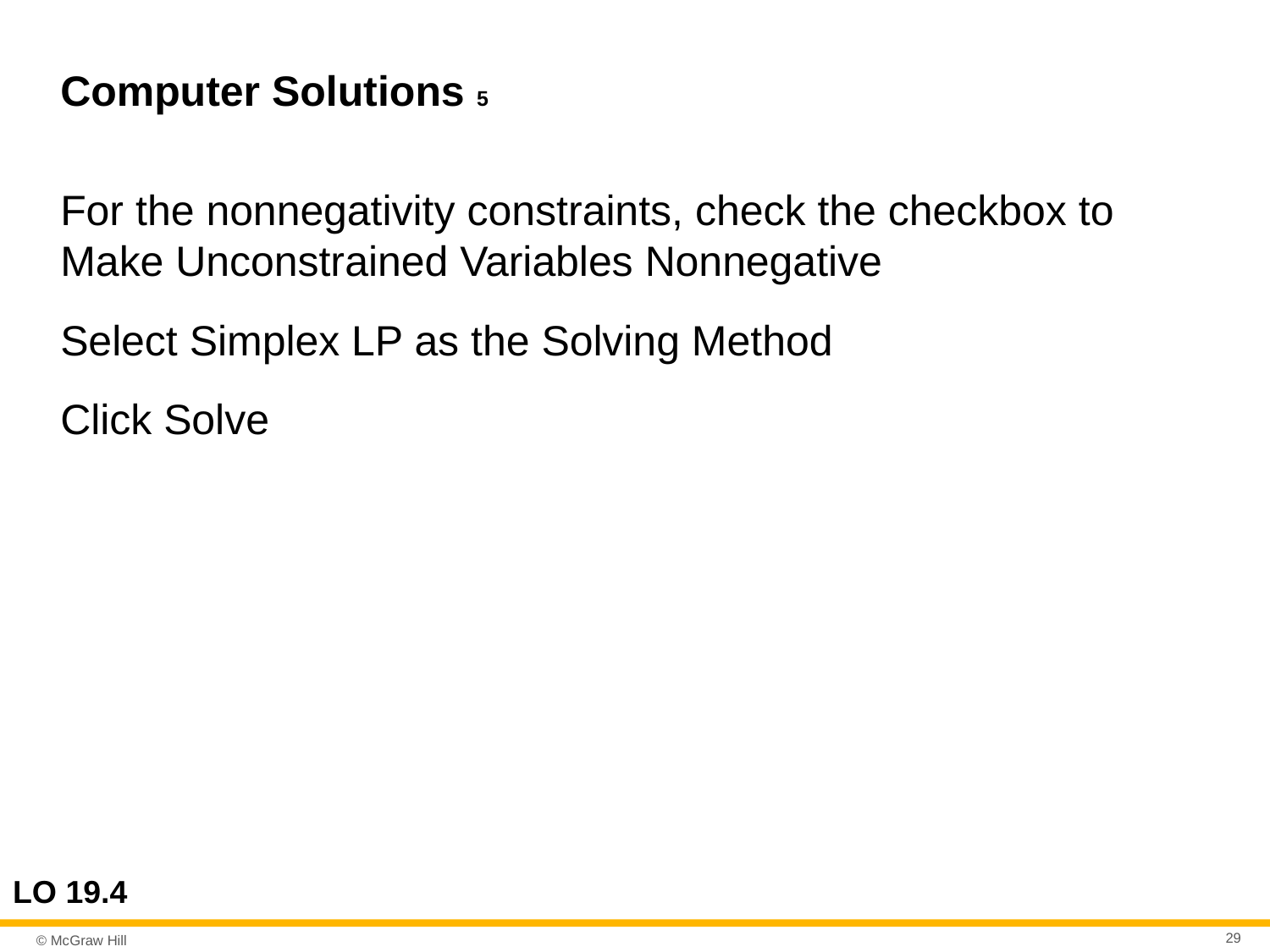

# Computer Solutions 5
For the nonnegativity constraints, check the checkbox to Make Unconstrained Variables Nonnegative
Select Simplex LP as the Solving Method
Click Solve
LO 19.4